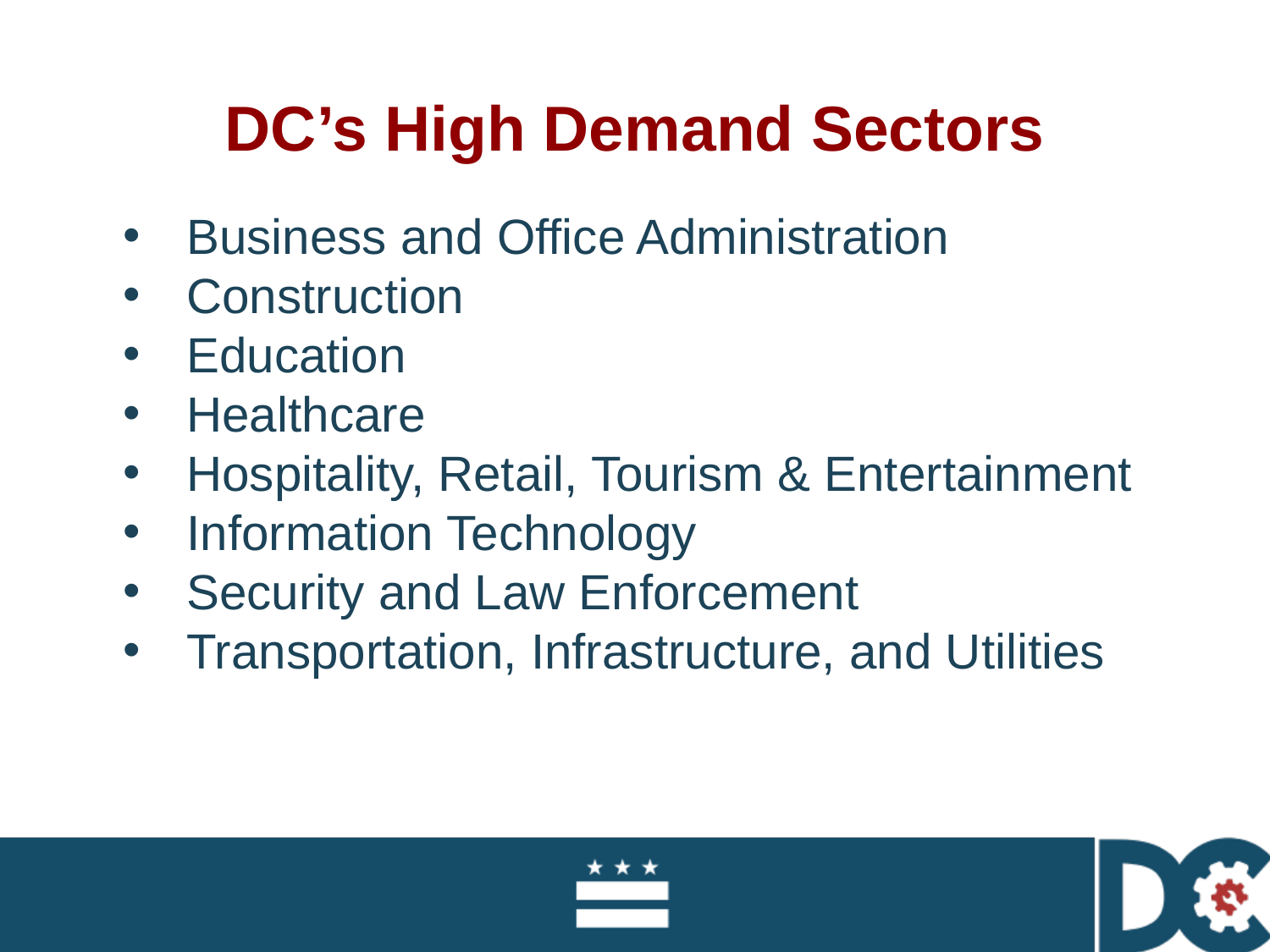

# DC’s High Demand Sectors
Business and Office Administration
Construction
Education
Healthcare
Hospitality, Retail, Tourism & Entertainment
Information Technology
Security and Law Enforcement
Transportation, Infrastructure, and Utilities